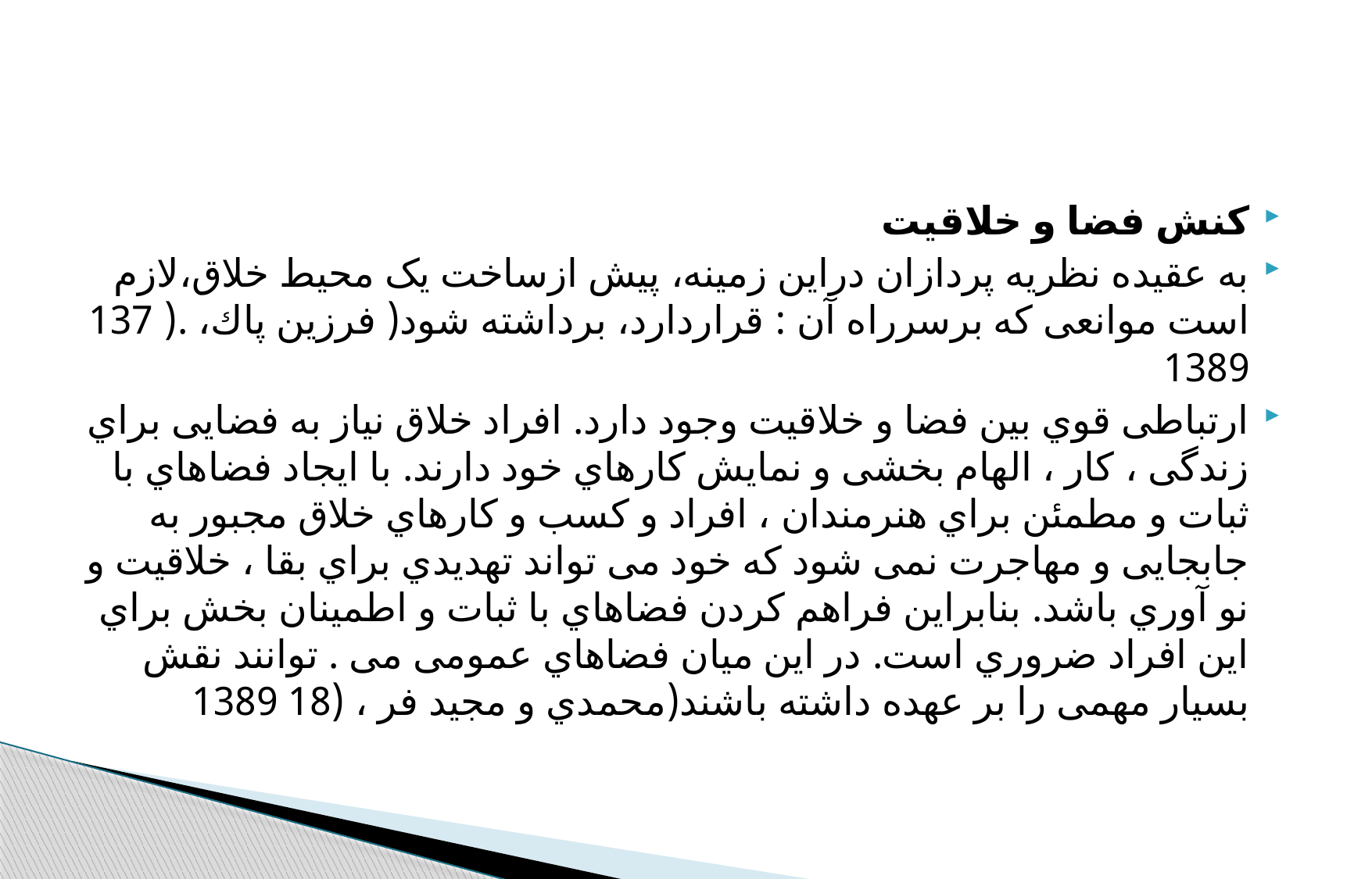

#
کنش فضا و خلاقیت
به عقیده نظریه پردازان دراین زمینه، پیش ازساخت یک محیط خلاق،لازم است موانعی که برسرراه آن : قراردارد، برداشته شود( فرزین پاك، .( 137 1389
ارتباطی قوي بین فضا و خلاقیت وجود دارد. افراد خلاق نیاز به فضایی براي زندگی ، کار ، الهام بخشی و نمایش کارهاي خود دارند. با ایجاد فضاهاي با ثبات و مطمئن براي هنرمندان ، افراد و کسب و کارهاي خلاق مجبور به جابجایی و مهاجرت نمی شود که خود می تواند تهدیدي براي بقا ، خلاقیت و نو آوري باشد. بنابراین فراهم کردن فضاهاي با ثبات و اطمینان بخش براي این افراد ضروري است. در این میان فضاهاي عمومی می . توانند نقش بسیار مهمی را بر عهده داشته باشند(محمدي و مجید فر ، (18 1389